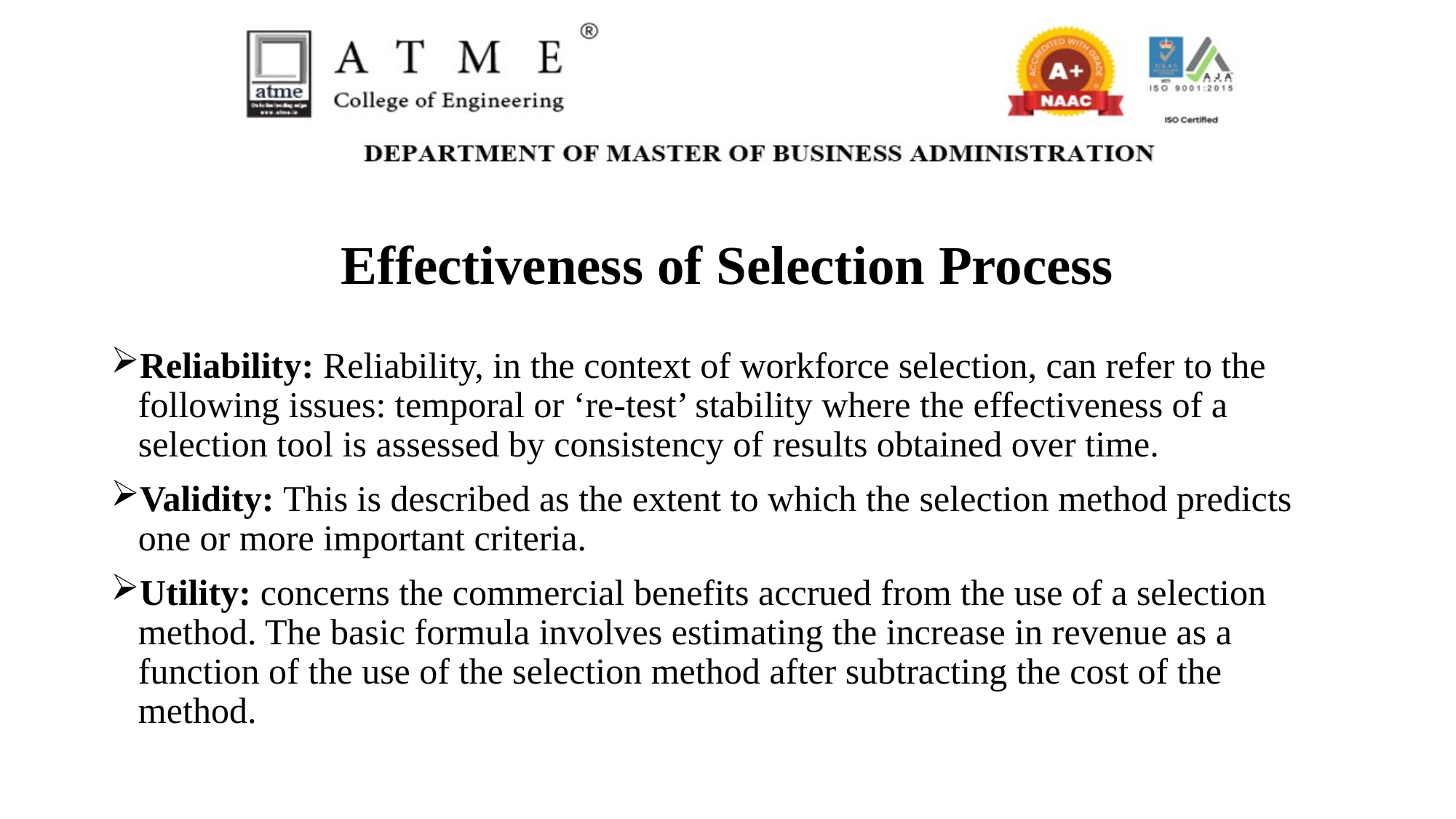

# Effectiveness of Selection Process
Reliability: Reliability, in the context of workforce selection, can refer to the following issues: temporal or ‘re-test’ stability where the effectiveness of a selection tool is assessed by consistency of results obtained over time.
Validity: This is described as the extent to which the selection method predicts one or more important criteria.
Utility: concerns the commercial benefits accrued from the use of a selection method. The basic formula involves estimating the increase in revenue as a function of the use of the selection method after subtracting the cost of the method.